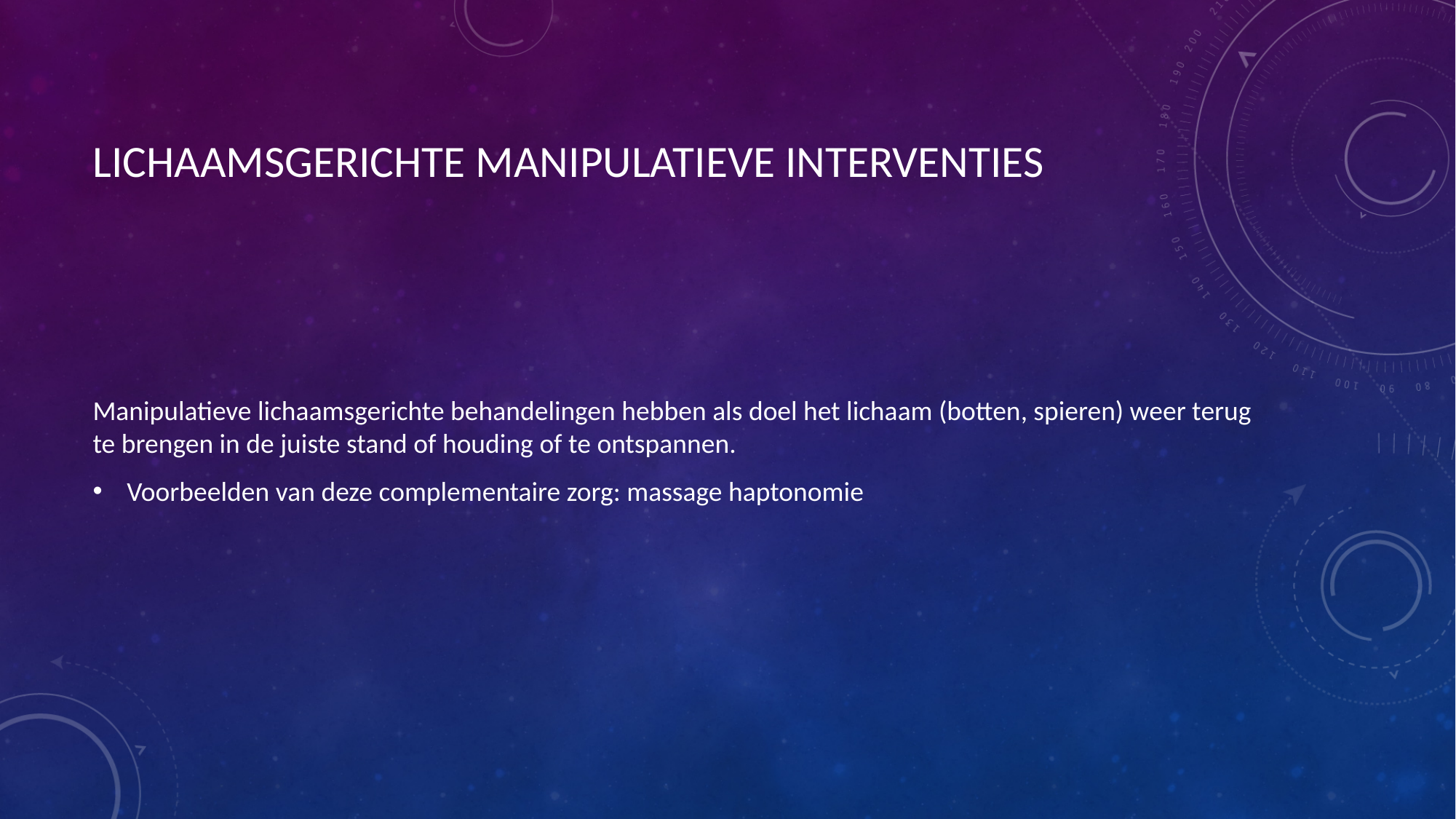

# Lichaamsgerichte manipulatieve interventies
Manipulatieve lichaamsgerichte behandelingen hebben als doel het lichaam (botten, spieren) weer terug te brengen in de juiste stand of houding of te ontspannen.
Voorbeelden van deze complementaire zorg: massage haptonomie